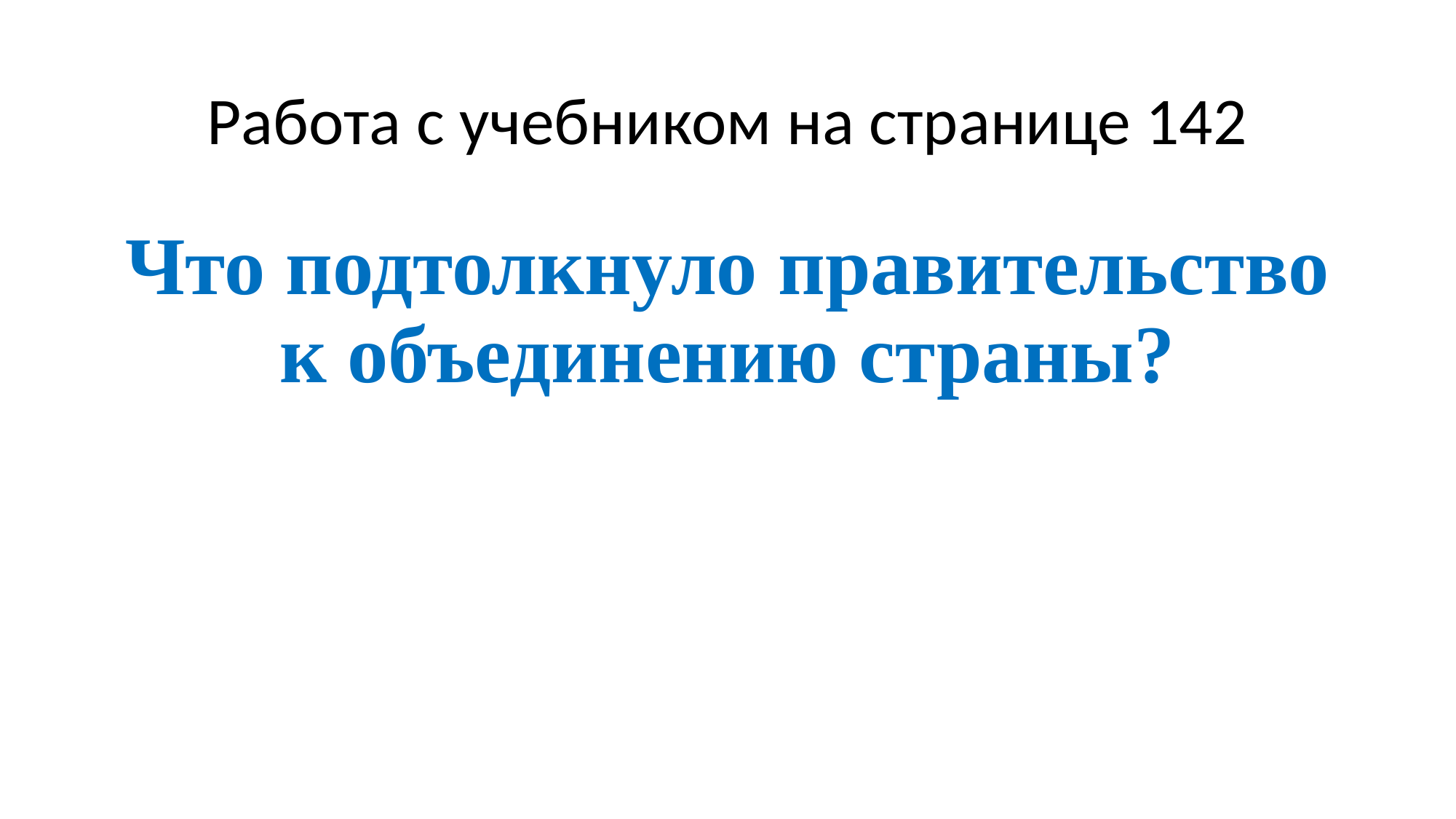

# Работа с учебником на странице 142
Что подтолкнуло правительство к объединению страны?